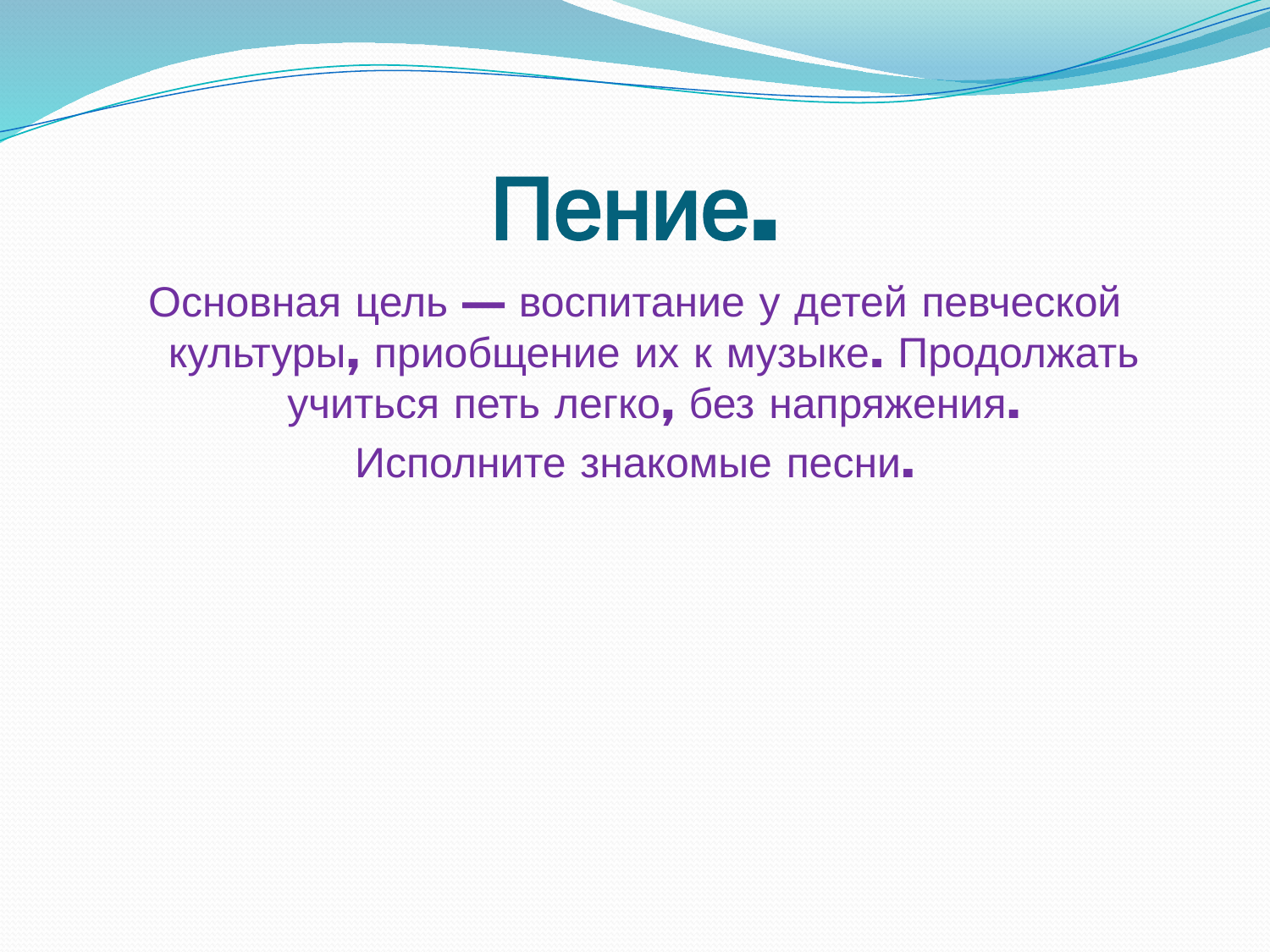

# Пение.
Основная цель — воспитание у детей певческой культуры, приобщение их к музыке. Продолжать учиться петь легко, без напряжения.
Исполните знакомые песни.